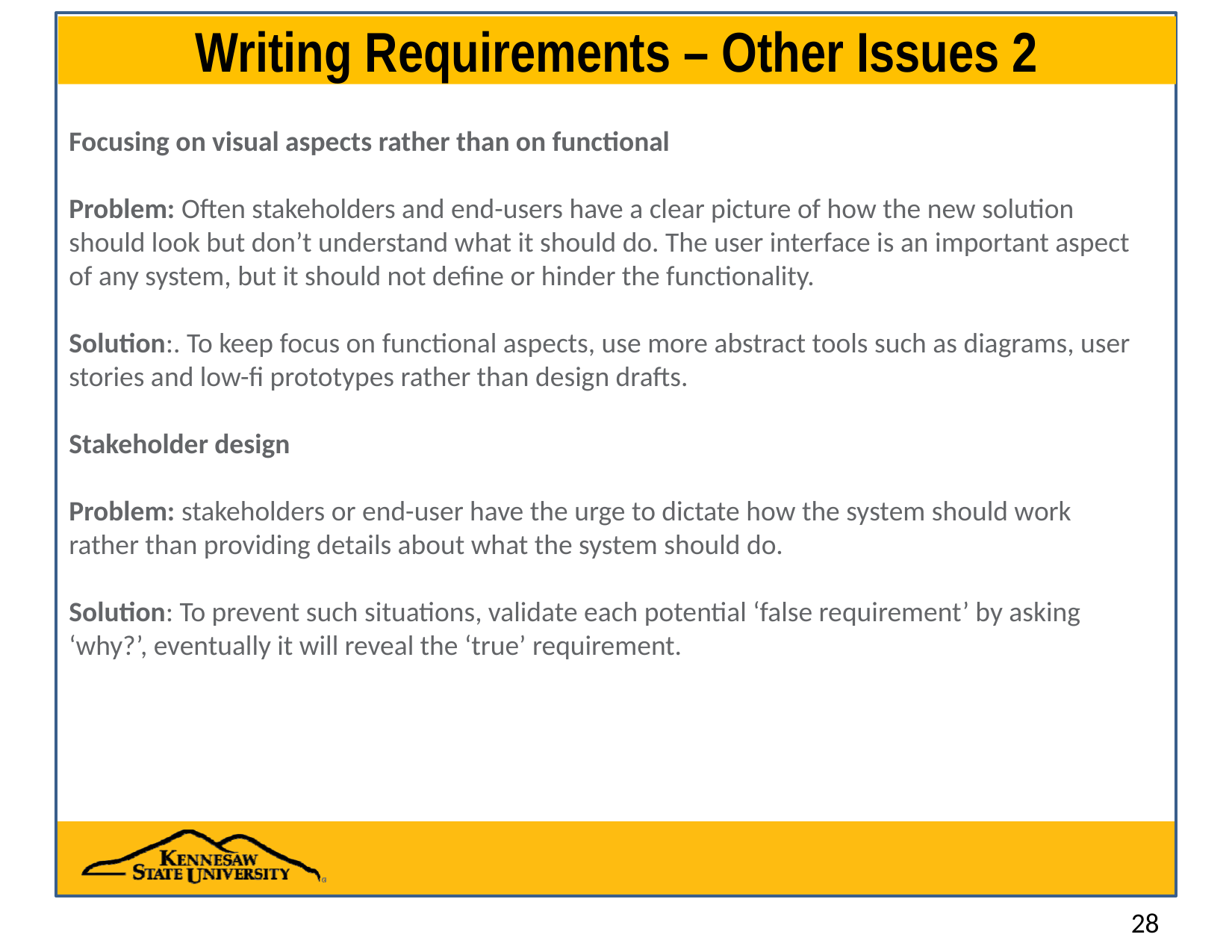

# Writing Requirements – Other Issues 2

Focusing on visual aspects rather than on functional

Problem: Often stakeholders and end-users have a clear picture of how the new solution should look but don’t understand what it should do. The user interface is an important aspect of any system, but it should not define or hinder the functionality.

Solution:. To keep focus on functional aspects, use more abstract tools such as diagrams, user stories and low-fi prototypes rather than design drafts.

Stakeholder design

Problem: stakeholders or end-user have the urge to dictate how the system should work rather than providing details about what the system should do.

Solution: To prevent such situations, validate each potential ‘false requirement’ by asking ‘why?’, eventually it will reveal the ‘true’ requirement.